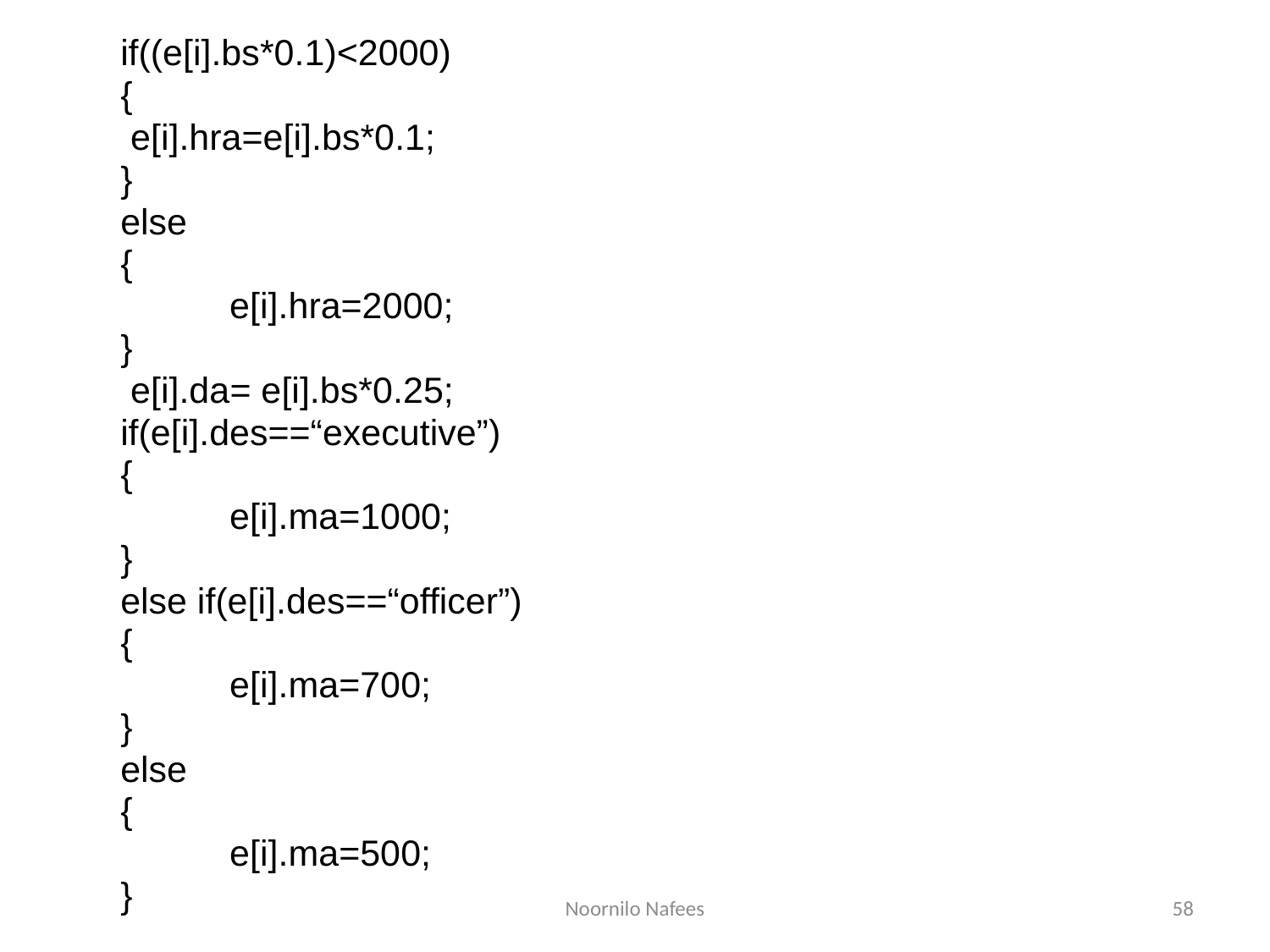

if((e[i].bs*0.1)<2000)
		{
			 e[i].hra=e[i].bs*0.1;
		}
		else
		{
		 	e[i].hra=2000;
		}
		 e[i].da= e[i].bs*0.25;
		if(e[i].des==“executive”)
		{
		 	e[i].ma=1000;
		}
		else if(e[i].des==“officer”)
		{
		 	e[i].ma=700;
		}
		else
		{
		 	e[i].ma=500;
		}
Noornilo Nafees
58